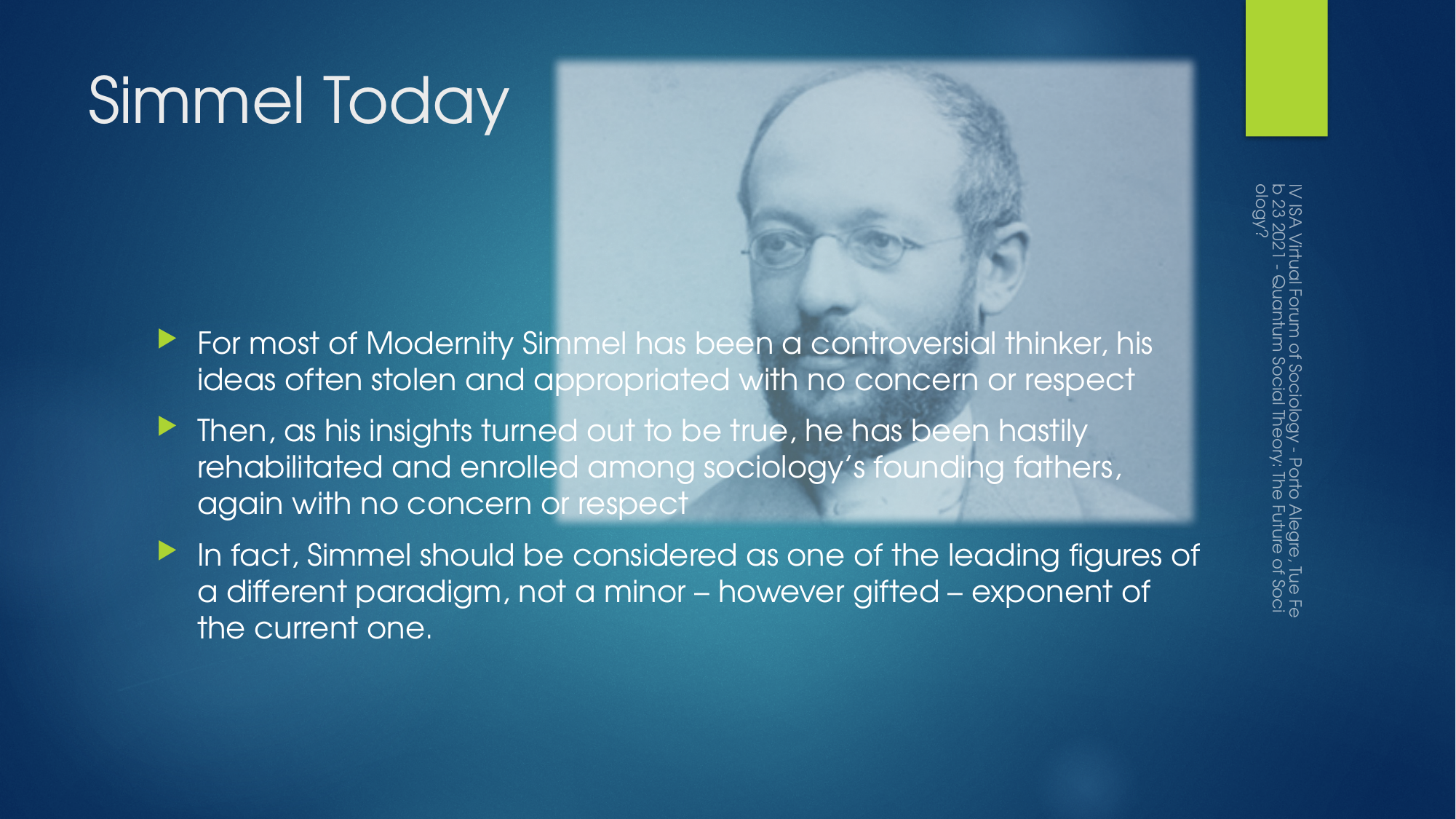

# Simmel Today

For most of Modernity Simmel has been a controversial thinker, his ideas often stolen and appropriated with no concern or respect
Then, as his insights turned out to be true, he has been hastily rehabilitated and enrolled among sociology’s founding fathers, again with no concern or respect
In fact, Simmel should be considered as one of the leading figures of a different paradigm, not a minor – however gifted – exponent of the current one.
IV ISA Virtual Forum of Sociology - Porto Alegre, Tue Feb 23 2021 - Quantum Social Theory: The Future of Sociology?